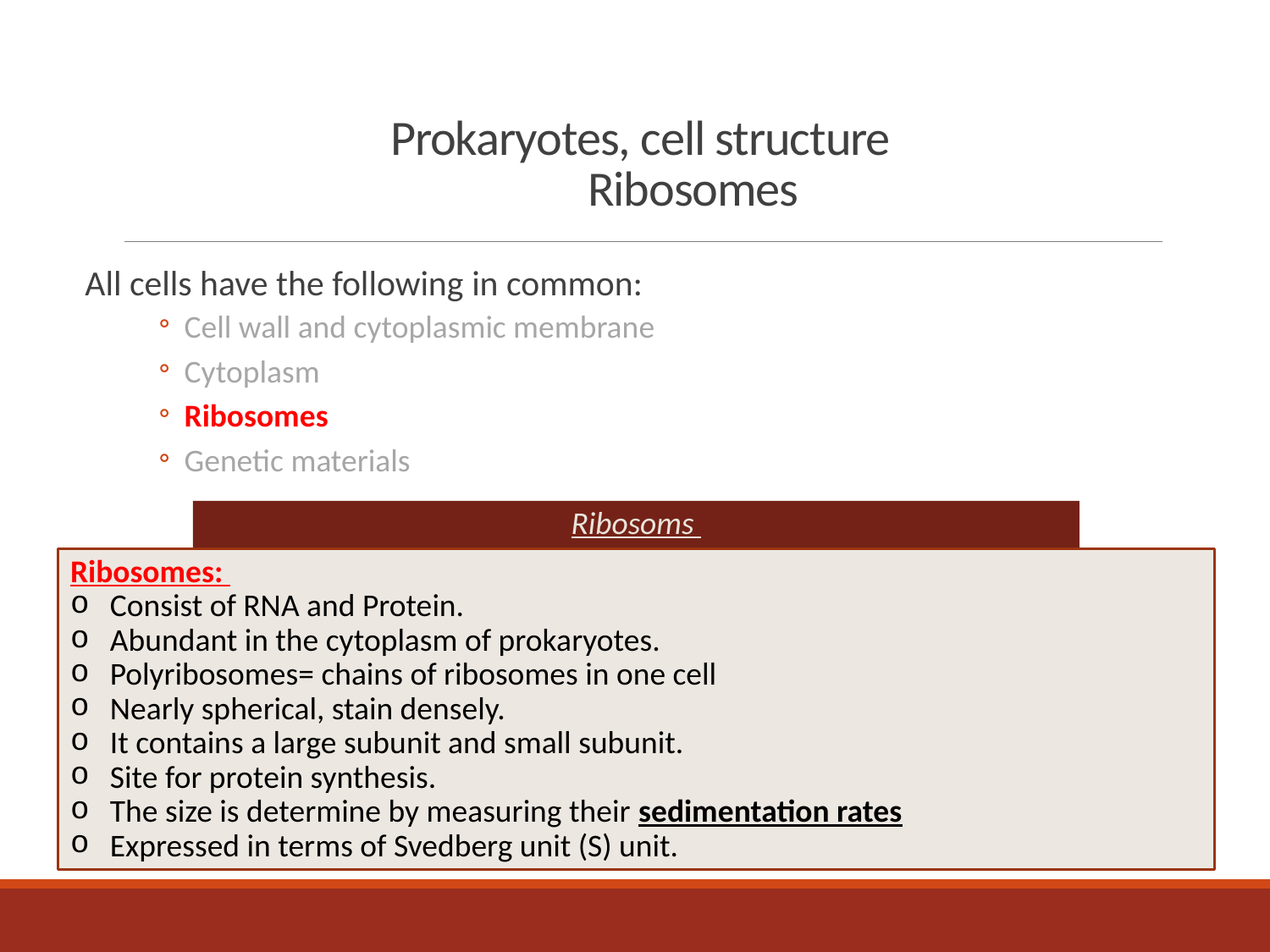

# Prokaryotes, cell structure Ribosomes
All cells have the following in common:
Cell wall and cytoplasmic membrane
Cytoplasm
Ribosomes
Genetic materials
Ribosoms
Ribosomes:
Consist of RNA and Protein.
Abundant in the cytoplasm of prokaryotes.
Polyribosomes= chains of ribosomes in one cell
Nearly spherical, stain densely.
It contains a large subunit and small subunit.
Site for protein synthesis.
The size is determine by measuring their sedimentation rates
Expressed in terms of Svedberg unit (S) unit.